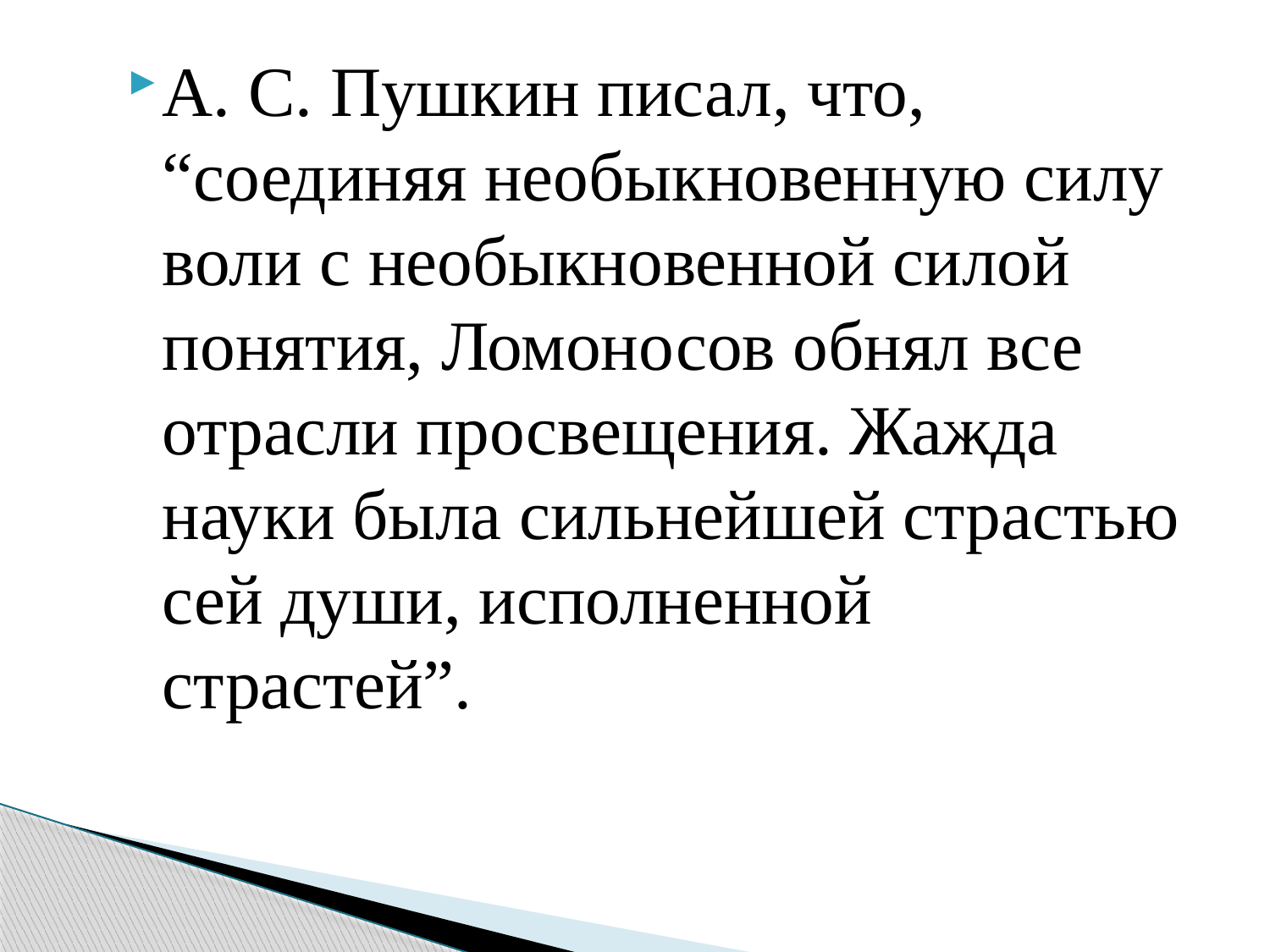

А. С. Пушкин писал, что, “соединяя необыкновенную силу воли с необыкновенной силой понятия, Ломоносов обнял все отрасли просвещения. Жажда науки была сильнейшей страстью сей души, исполненной страстей”.